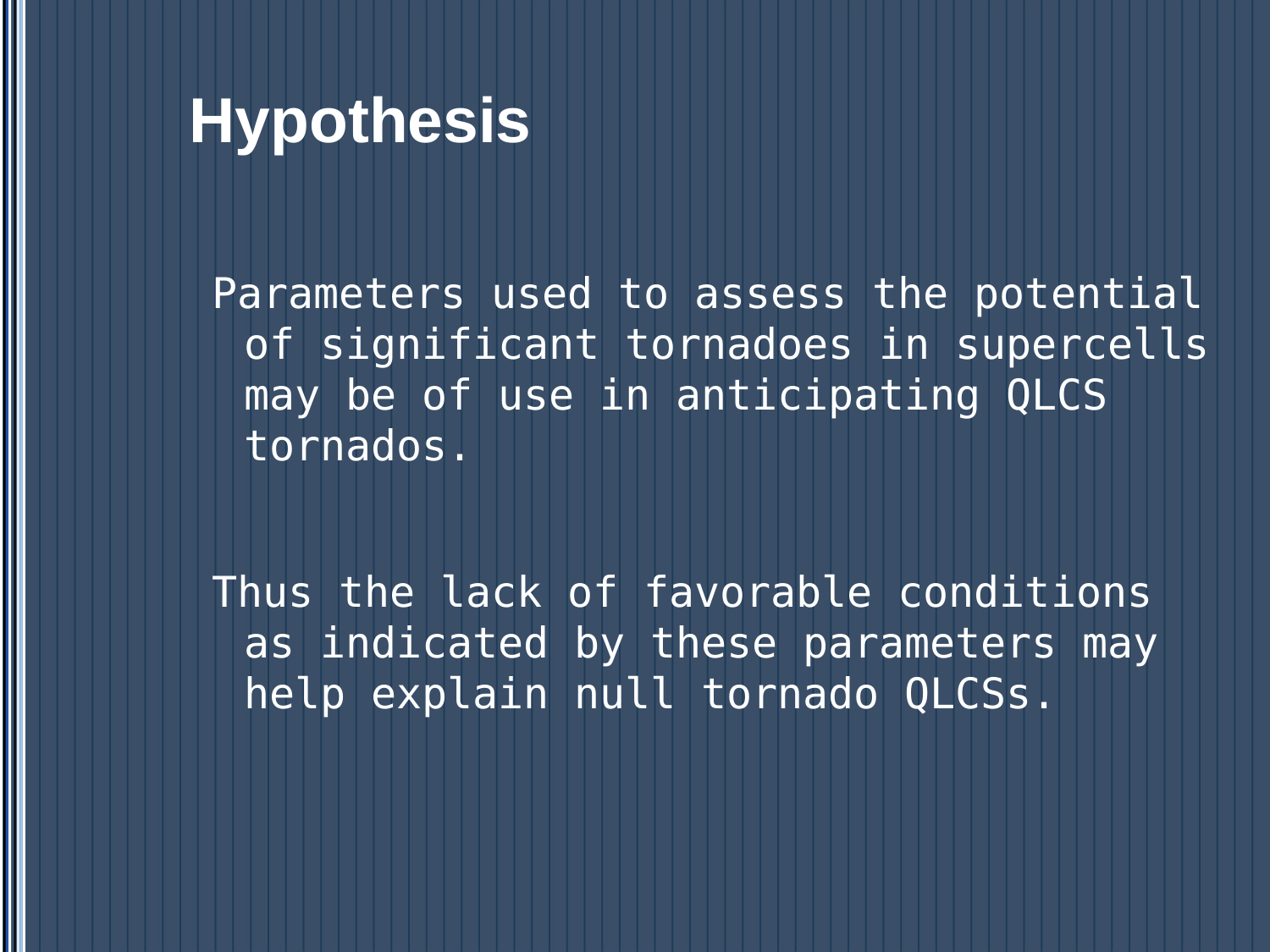

# Hypothesis
Parameters used to assess the potential of significant tornadoes in supercells may be of use in anticipating QLCS tornados.

Thus the lack of favorable conditions as indicated by these parameters may help explain null tornado QLCSs.